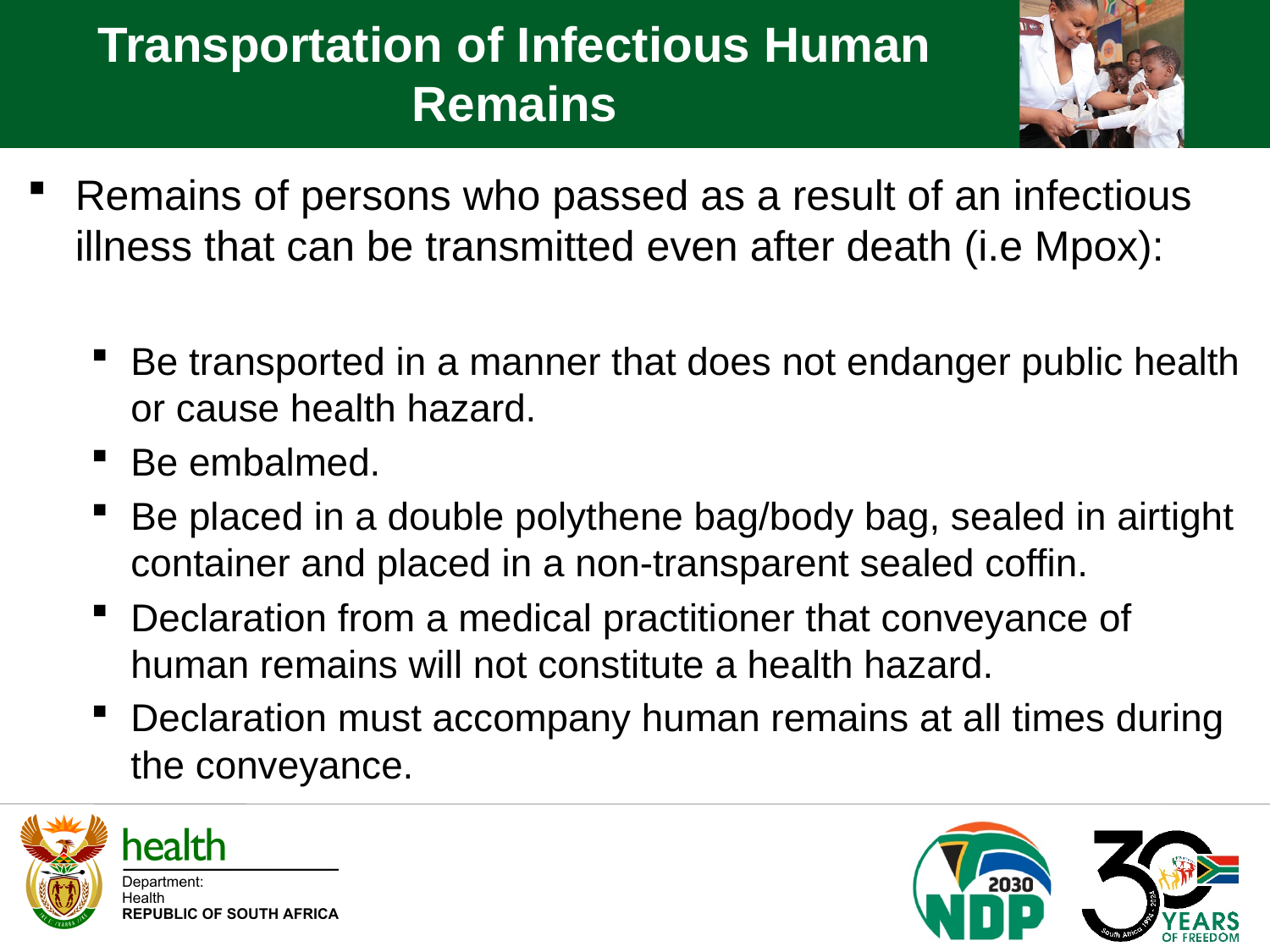

Transportation of Infectious Human Remains
Remains of persons who passed as a result of an infectious illness that can be transmitted even after death (i.e Mpox):

Be transported in a manner that does not endanger public health or cause health hazard.
Be embalmed.
Be placed in a double polythene bag/body bag, sealed in airtight container and placed in a non-transparent sealed coffin.
Declaration from a medical practitioner that conveyance of human remains will not constitute a health hazard.
Declaration must accompany human remains at all times during the conveyance.